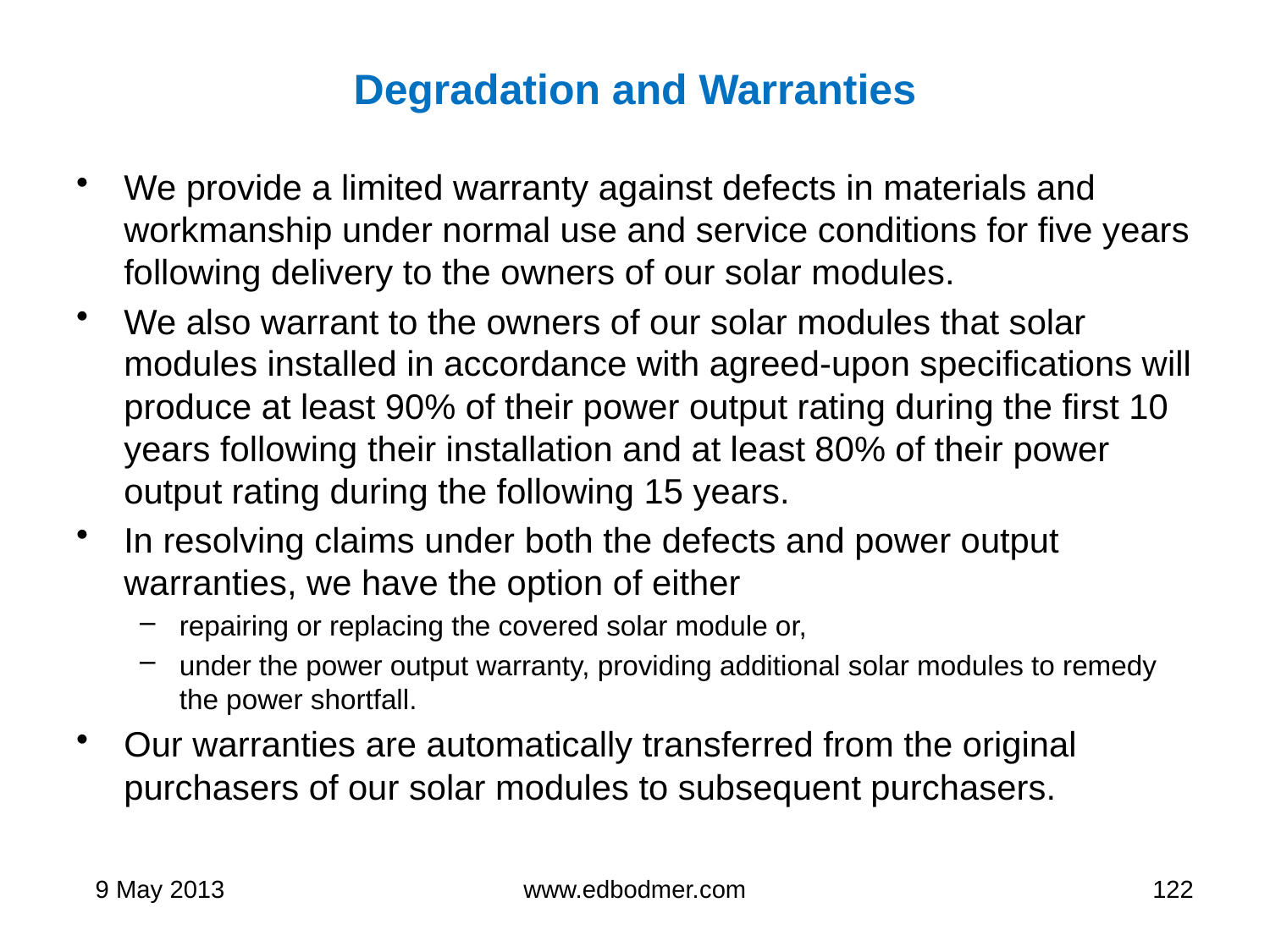

# Degradation and Warranties
We provide a limited warranty against defects in materials and workmanship under normal use and service conditions for five years following delivery to the owners of our solar modules.
We also warrant to the owners of our solar modules that solar modules installed in accordance with agreed-upon specifications will produce at least 90% of their power output rating during the first 10 years following their installation and at least 80% of their power output rating during the following 15 years.
In resolving claims under both the defects and power output warranties, we have the option of either
repairing or replacing the covered solar module or,
under the power output warranty, providing additional solar modules to remedy the power shortfall.
Our warranties are automatically transferred from the original purchasers of our solar modules to subsequent purchasers.
9 May 2013
www.edbodmer.com
122